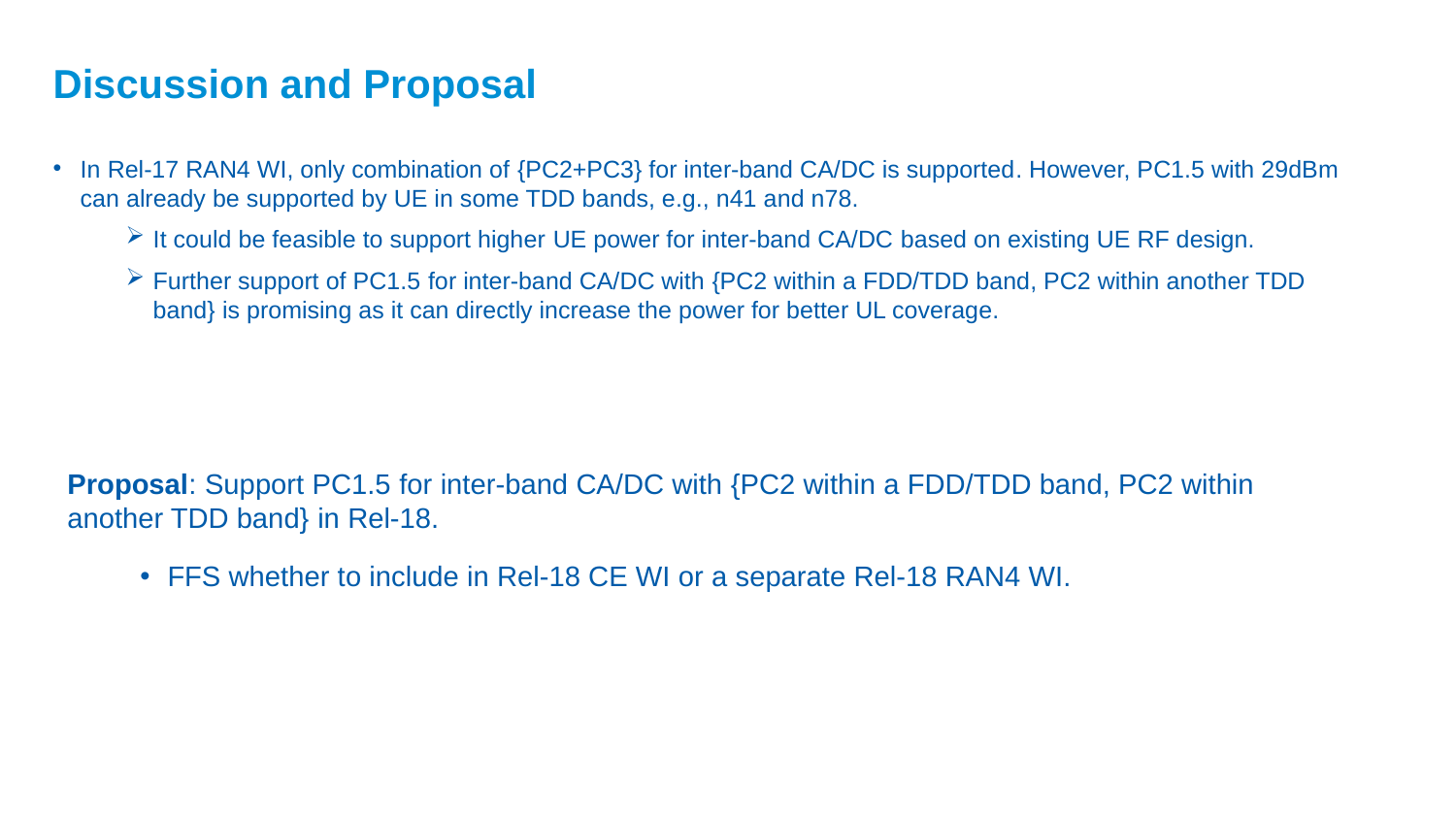

# Discussion and Proposal
In Rel-17 RAN4 WI, only combination of {PC2+PC3} for inter-band CA/DC is supported. However, PC1.5 with 29dBm can already be supported by UE in some TDD bands, e.g., n41 and n78.
It could be feasible to support higher UE power for inter-band CA/DC based on existing UE RF design.
Further support of PC1.5 for inter-band CA/DC with {PC2 within a FDD/TDD band, PC2 within another TDD band} is promising as it can directly increase the power for better UL coverage.
Proposal: Support PC1.5 for inter-band CA/DC with {PC2 within a FDD/TDD band, PC2 within another TDD band} in Rel-18.
FFS whether to include in Rel-18 CE WI or a separate Rel-18 RAN4 WI.